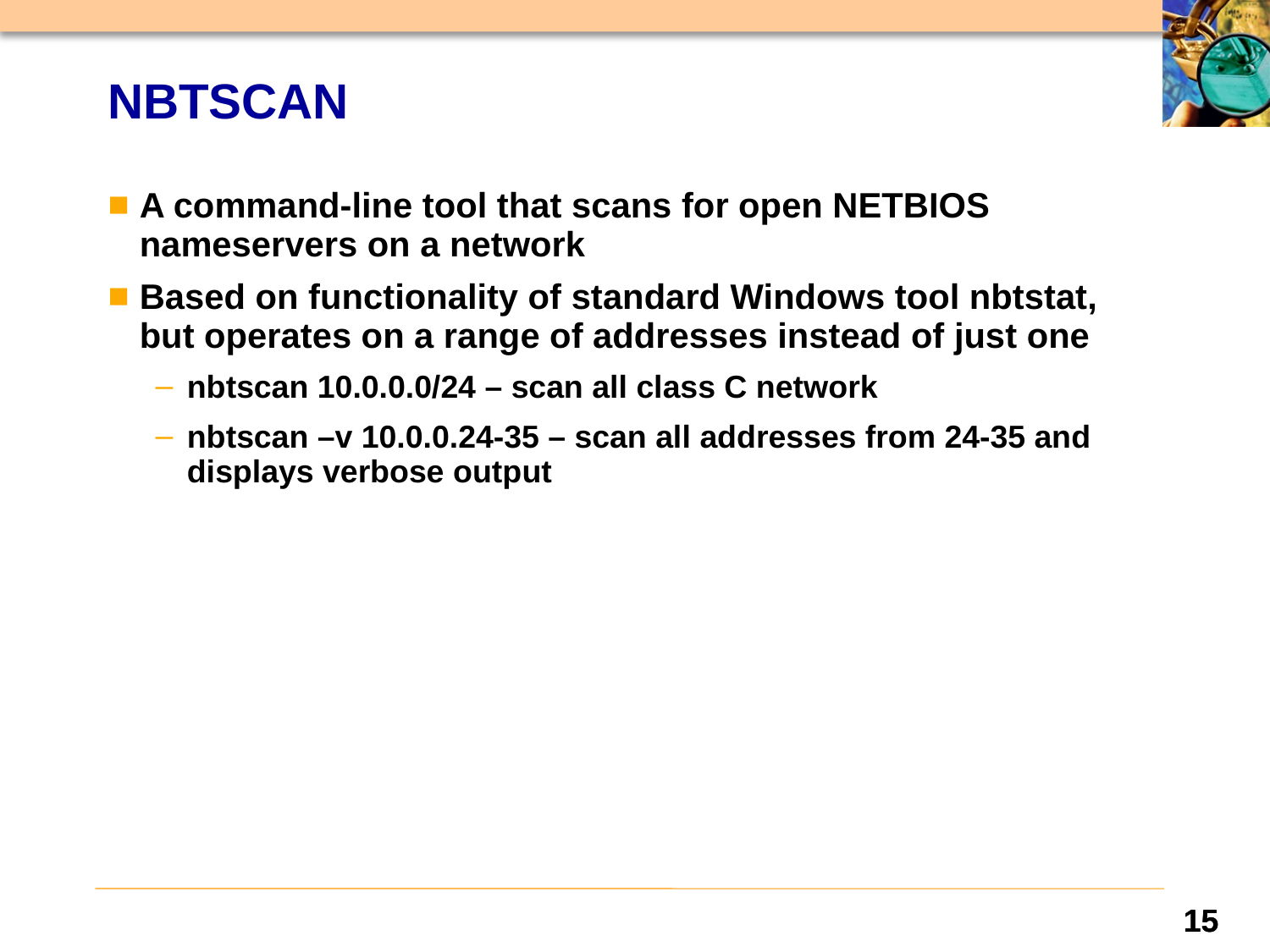

# NBTSCAN
A command-line tool that scans for open NETBIOS nameservers on a network
Based on functionality of standard Windows tool nbtstat, but operates on a range of addresses instead of just one
nbtscan 10.0.0.0/24 – scan all class C network
nbtscan –v 10.0.0.24-35 – scan all addresses from 24-35 and displays verbose output
15